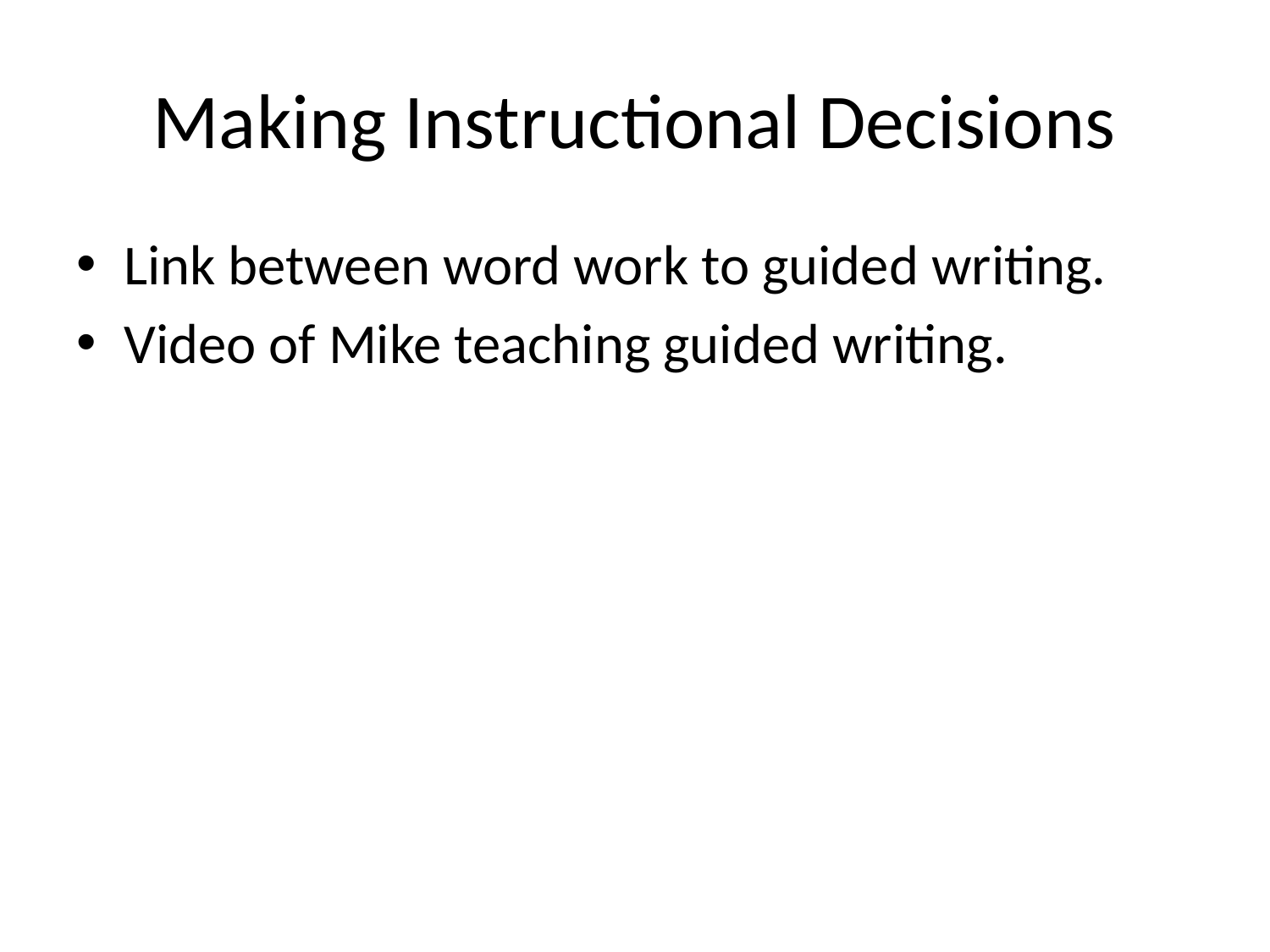

# Making Instructional Decisions
Link between word work to guided writing.
Video of Mike teaching guided writing.